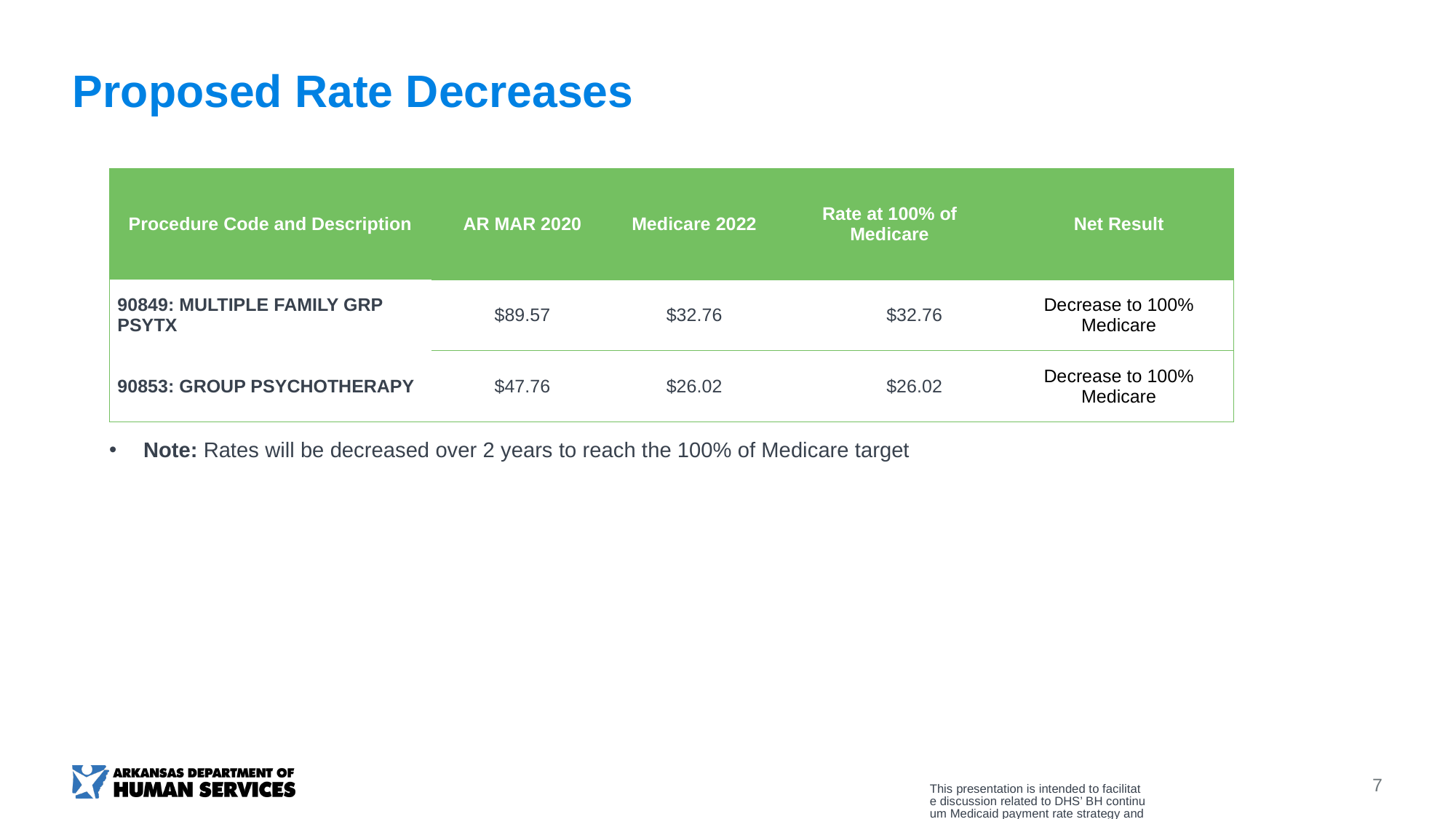

# Proposed Rate Decreases
| Procedure Code and Description | AR MAR 2020 | Medicare 2022 | Rate at 100% of Medicare | Net Result |
| --- | --- | --- | --- | --- |
| 90849: MULTIPLE FAMILY GRP PSYTX | $89.57 | $32.76 | $32.76 | Decrease to 100% Medicare |
| 90853: GROUP PSYCHOTHERAPY | $47.76 | $26.02 | $26.02 | Decrease to 100% Medicare |
Note: Rates will be decreased over 2 years to reach the 100% of Medicare target
7
This presentation is intended to facilitate discussion related to DHS’ BH continuum Medicaid payment rate strategy and is not complete without oral comment